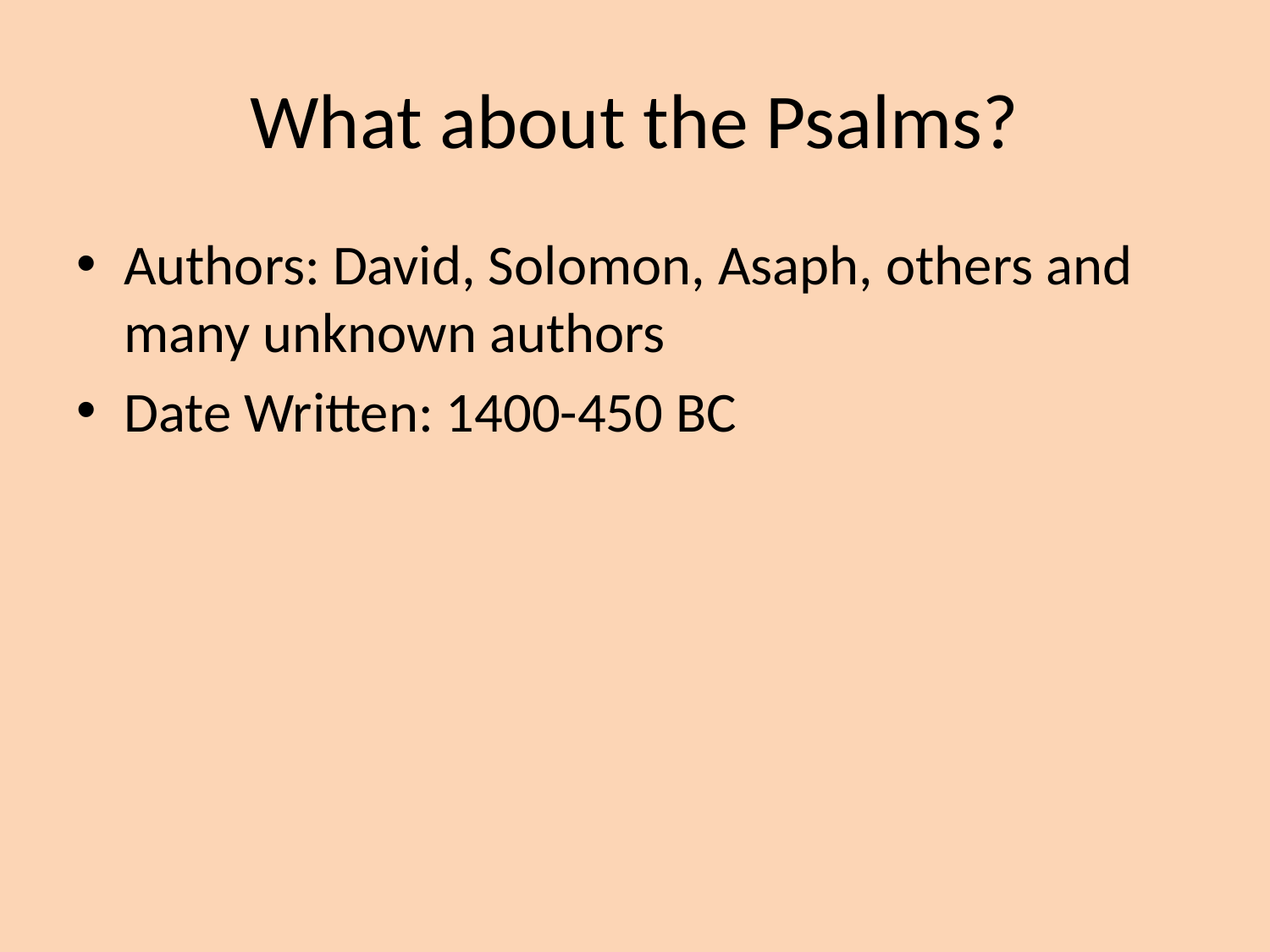

# What about the Psalms?
Authors: David, Solomon, Asaph, others and many unknown authors
Date Written: 1400-450 BC